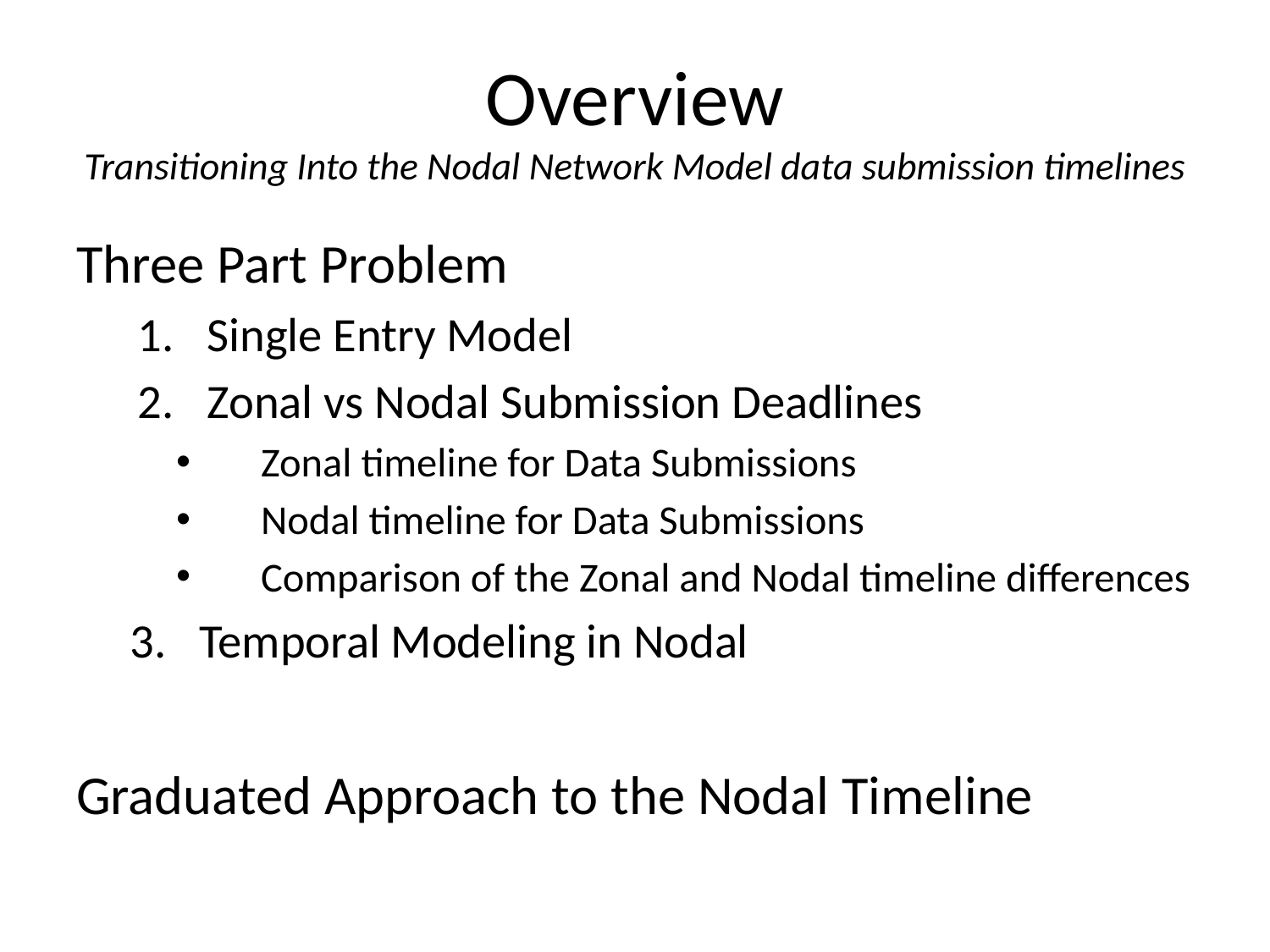

# Overview Transitioning Into the Nodal Network Model data submission timelines
Three Part Problem
Single Entry Model
Zonal vs Nodal Submission Deadlines
Zonal timeline for Data Submissions
Nodal timeline for Data Submissions
Comparison of the Zonal and Nodal timeline differences
Temporal Modeling in Nodal

Graduated Approach to the Nodal Timeline